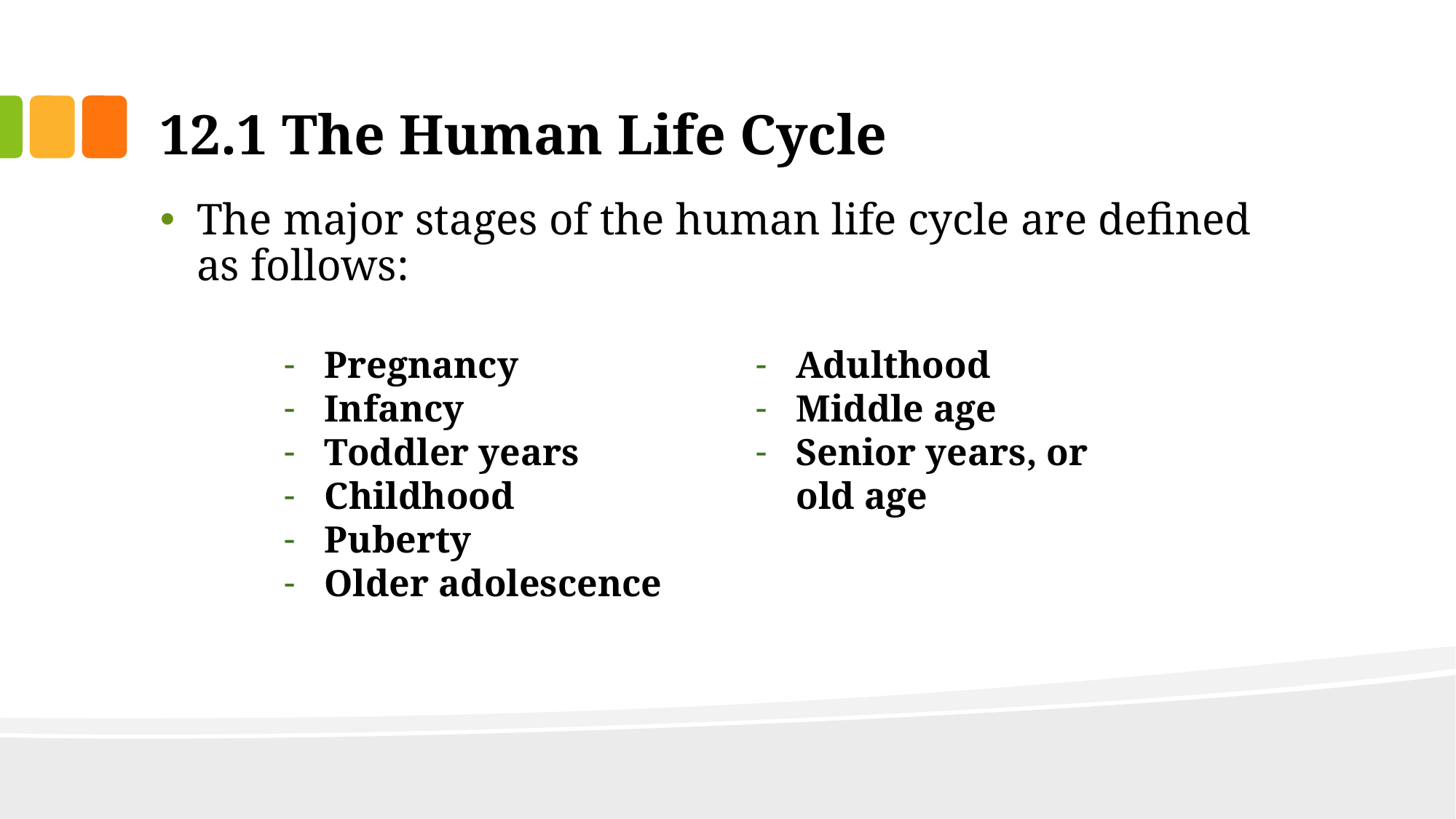

# 12.1 The Human Life Cycle
The major stages of the human life cycle are defined as follows:
Pregnancy
Infancy
Toddler years
Childhood
Puberty
Older adolescence
Adulthood
Middle age
Senior years, or old age